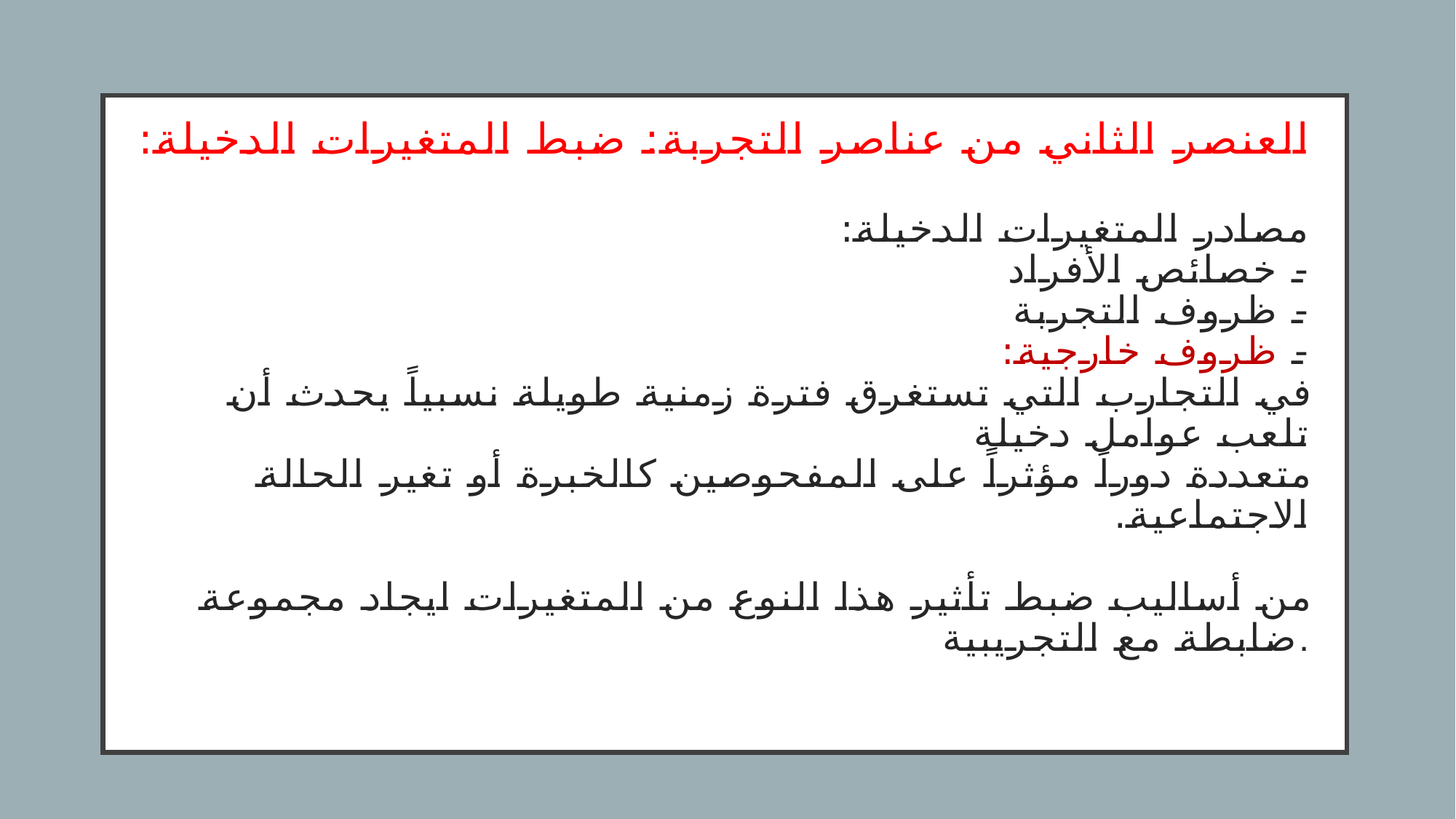

# العنصر الثاني من عناصر التجربة: ضبط المتغيرات الدخيلة: مصادر المتغيرات الدخيلة: - خصائص الأفراد - ظروف التجربة - ظروف خارجية: في التجارب التي تستغرق فترة زمنية طويلة نسبياً يحدث أن تلعب عوامل دخيلة متعددة دوراً مؤثراً على المفحوصين كالخبرة أو تغير الحالة الاجتماعية. من أساليب ضبط تأثير هذا النوع من المتغيرات ايجاد مجموعة ضابطة مع التجريبية.